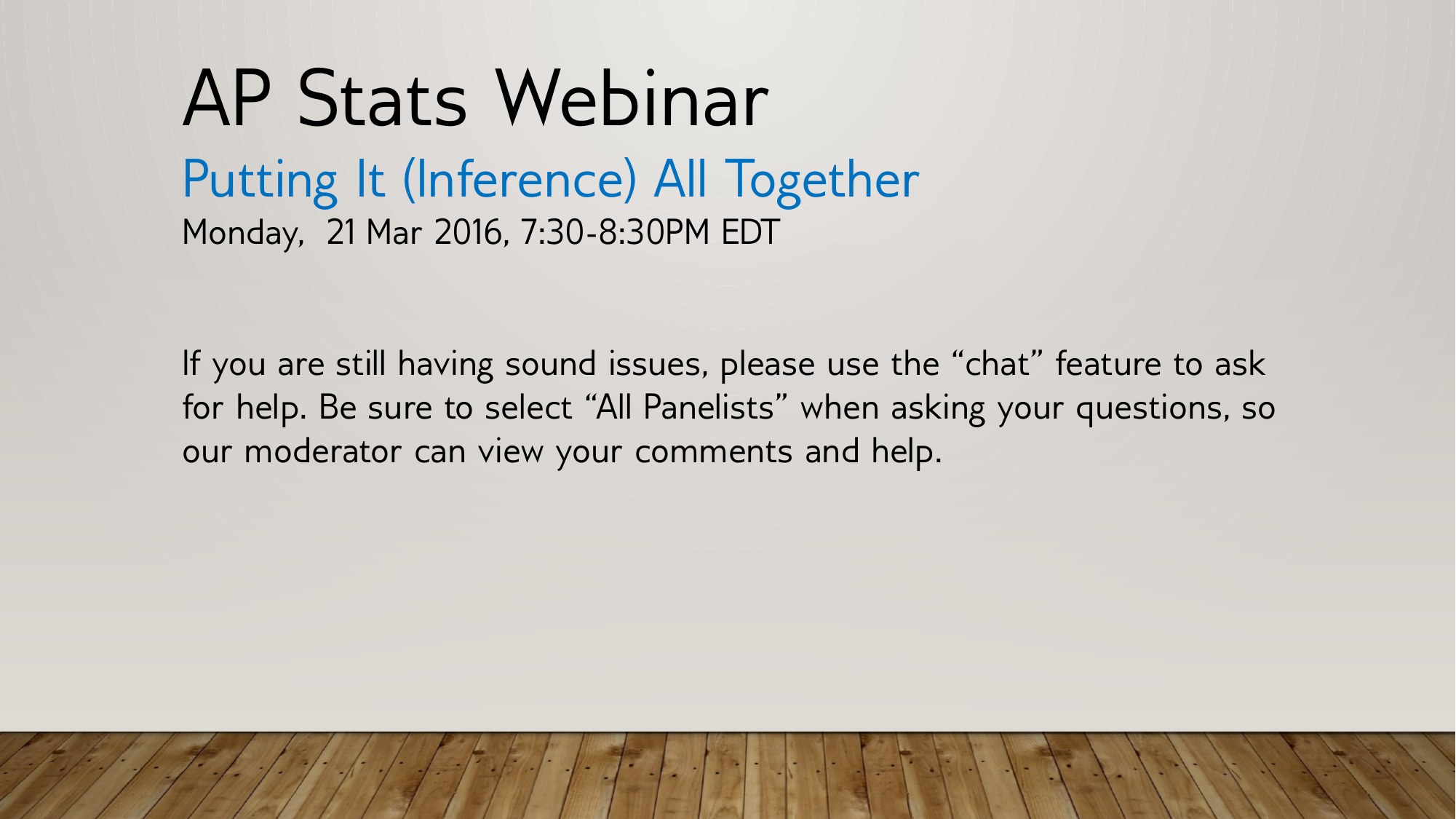

AP Stats Webinar
Putting It (Inference) All Together
Monday,  21 Mar 2016, 7:30-8:30PM EDT
If you are still having sound issues, please use the “chat” feature to ask for help. Be sure to select “All Panelists” when asking your questions, so our moderator can view your comments and help.